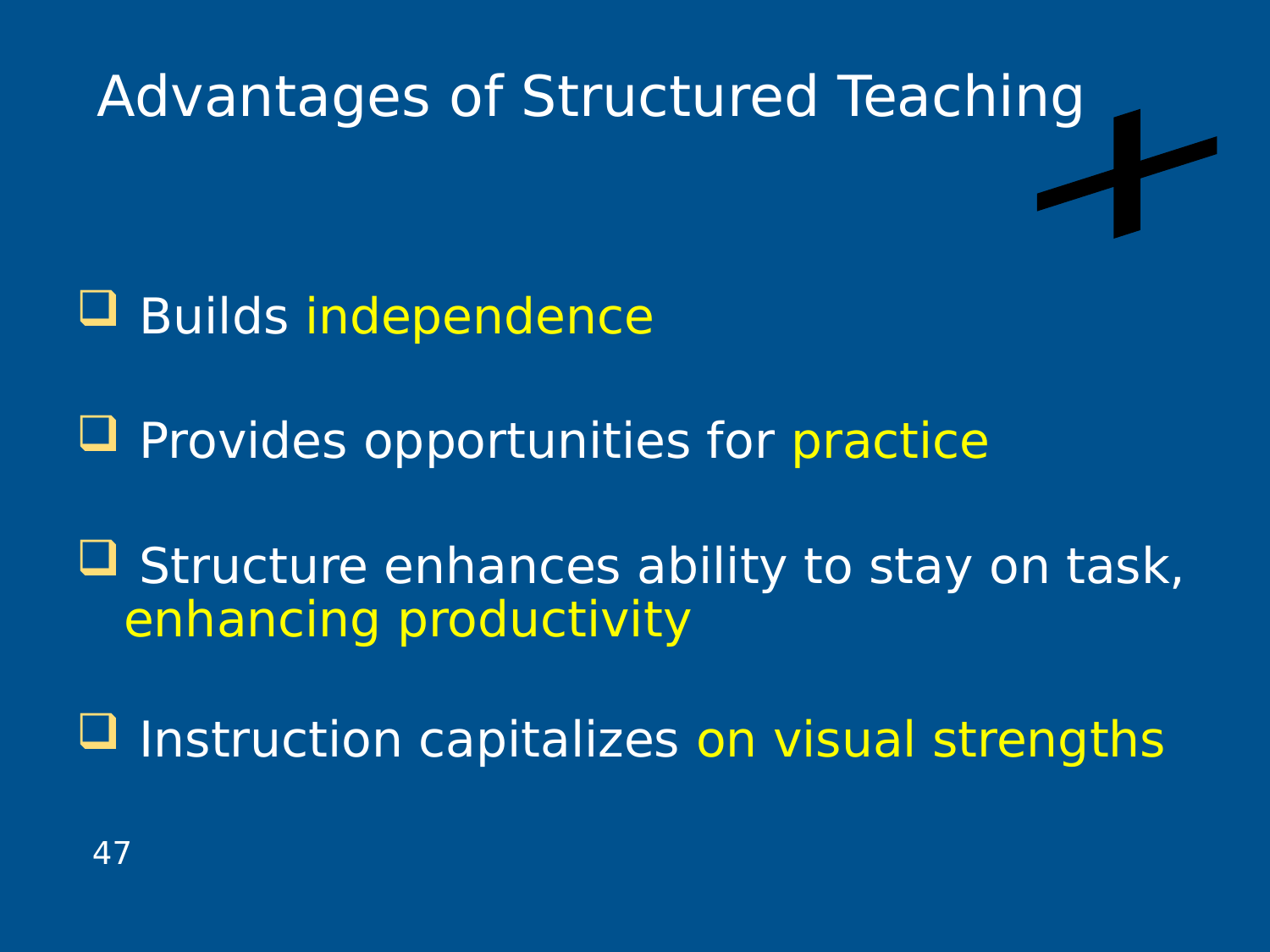

# Advantages of Structured Teaching
+
 Builds independence

 Provides opportunities for practice

 Structure enhances ability to stay on task, enhancing productivity

 Instruction capitalizes on visual strengths

47